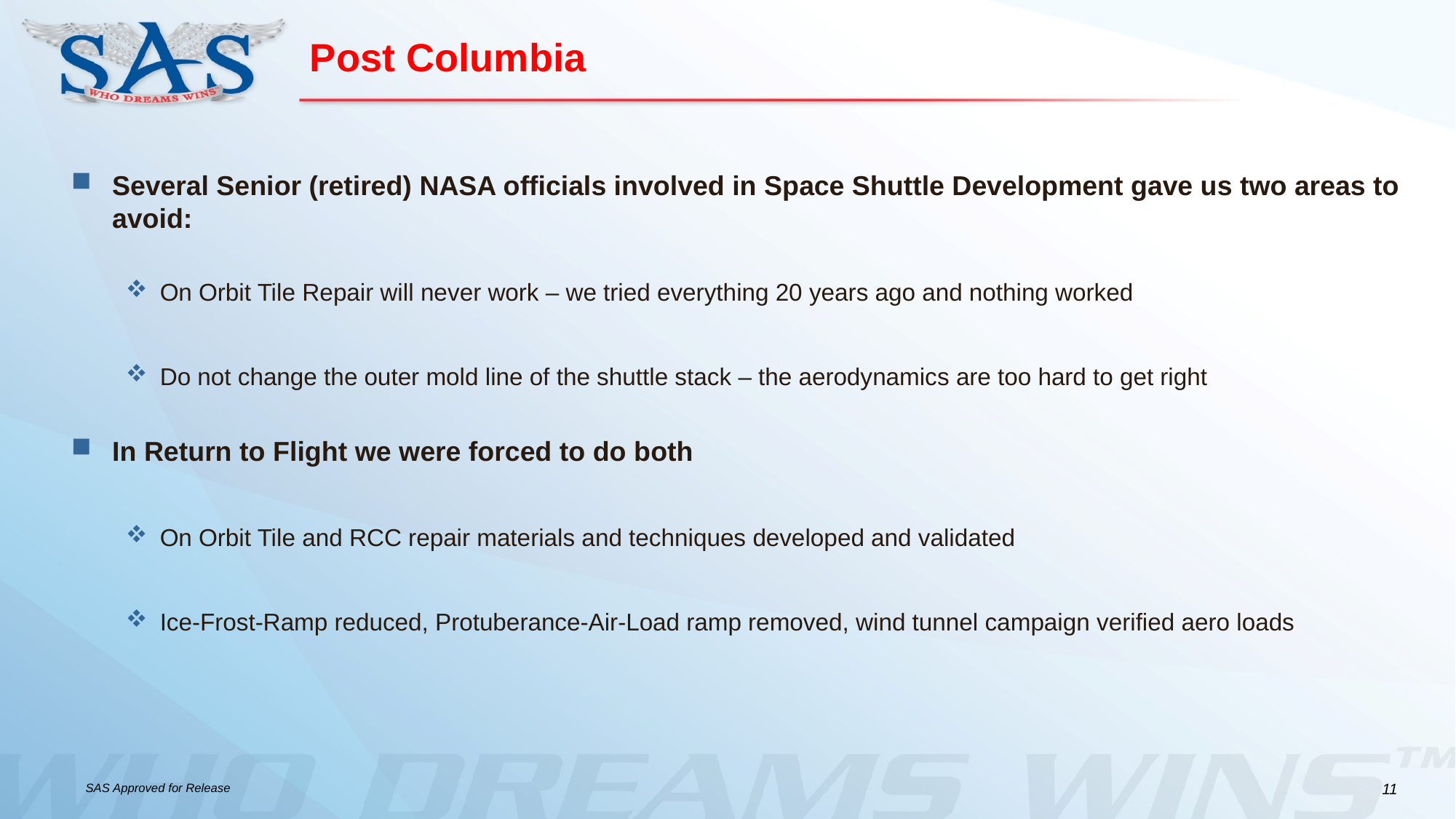

# Post Columbia
Several Senior (retired) NASA officials involved in Space Shuttle Development gave us two areas to avoid:

On Orbit Tile Repair will never work – we tried everything 20 years ago and nothing worked

Do not change the outer mold line of the shuttle stack – the aerodynamics are too hard to get right

In Return to Flight we were forced to do both

On Orbit Tile and RCC repair materials and techniques developed and validated

Ice-Frost-Ramp reduced, Protuberance-Air-Load ramp removed, wind tunnel campaign verified aero loads

11